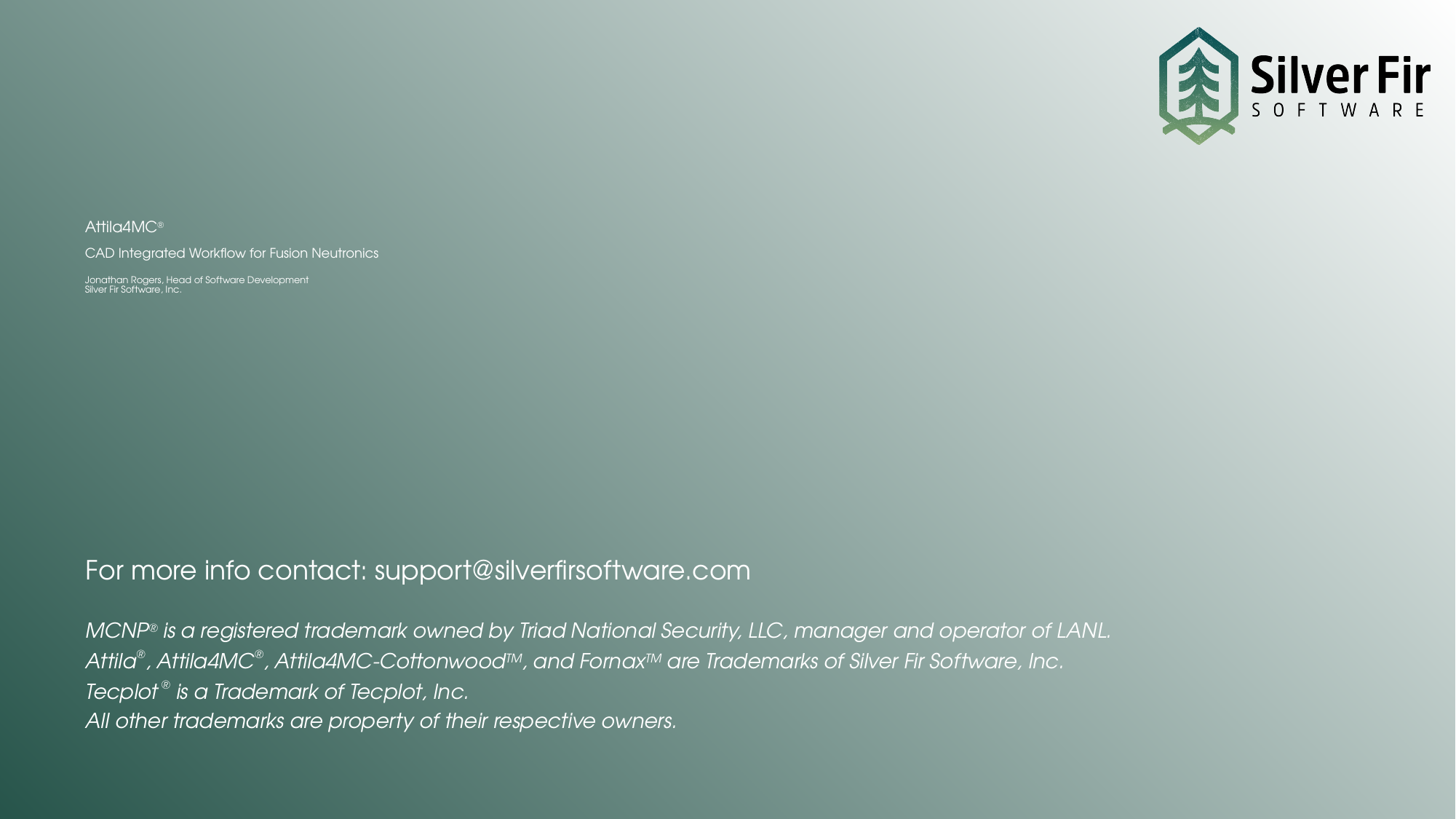

# Attila4MC® CAD Integrated Workflow for Fusion Neutronics Jonathan Rogers, Head of Software Development Silver Fir Software, Inc.